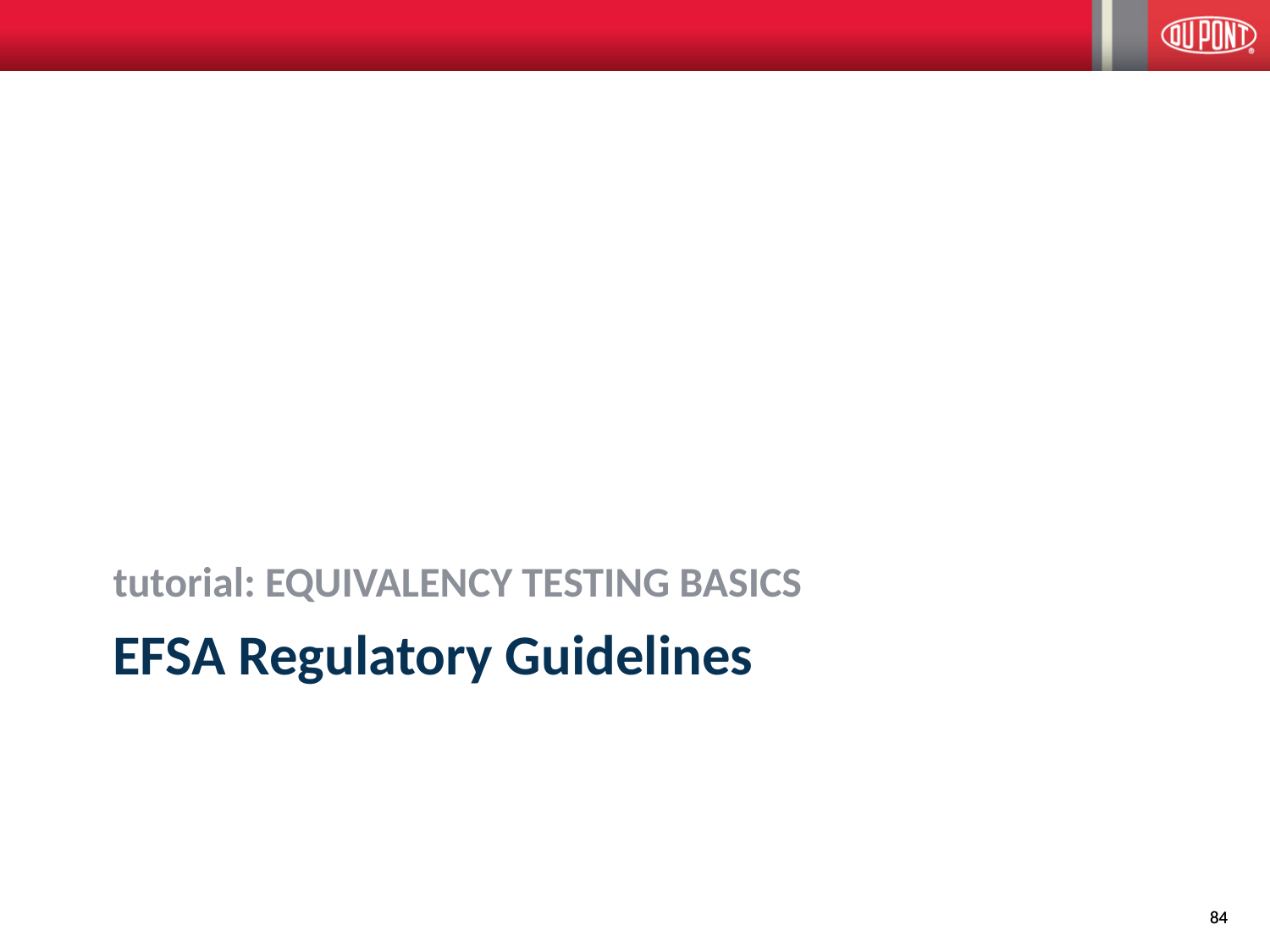

tutorial: EQUIVALENCY TESTING BASICS
# EFSA Regulatory Guidelines